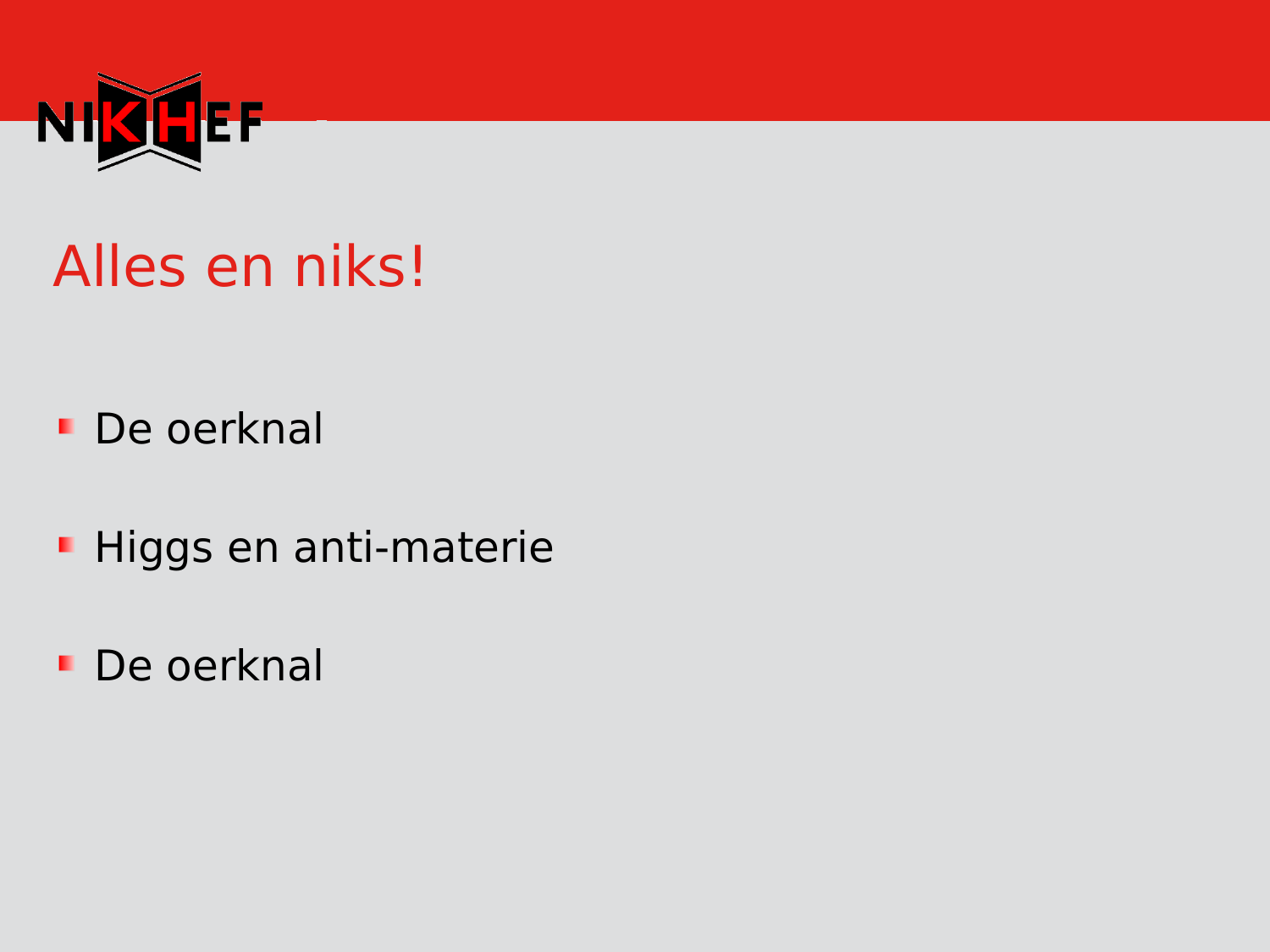

# Alles en niks!
De oerknal

Higgs en anti-materie

De oerknal